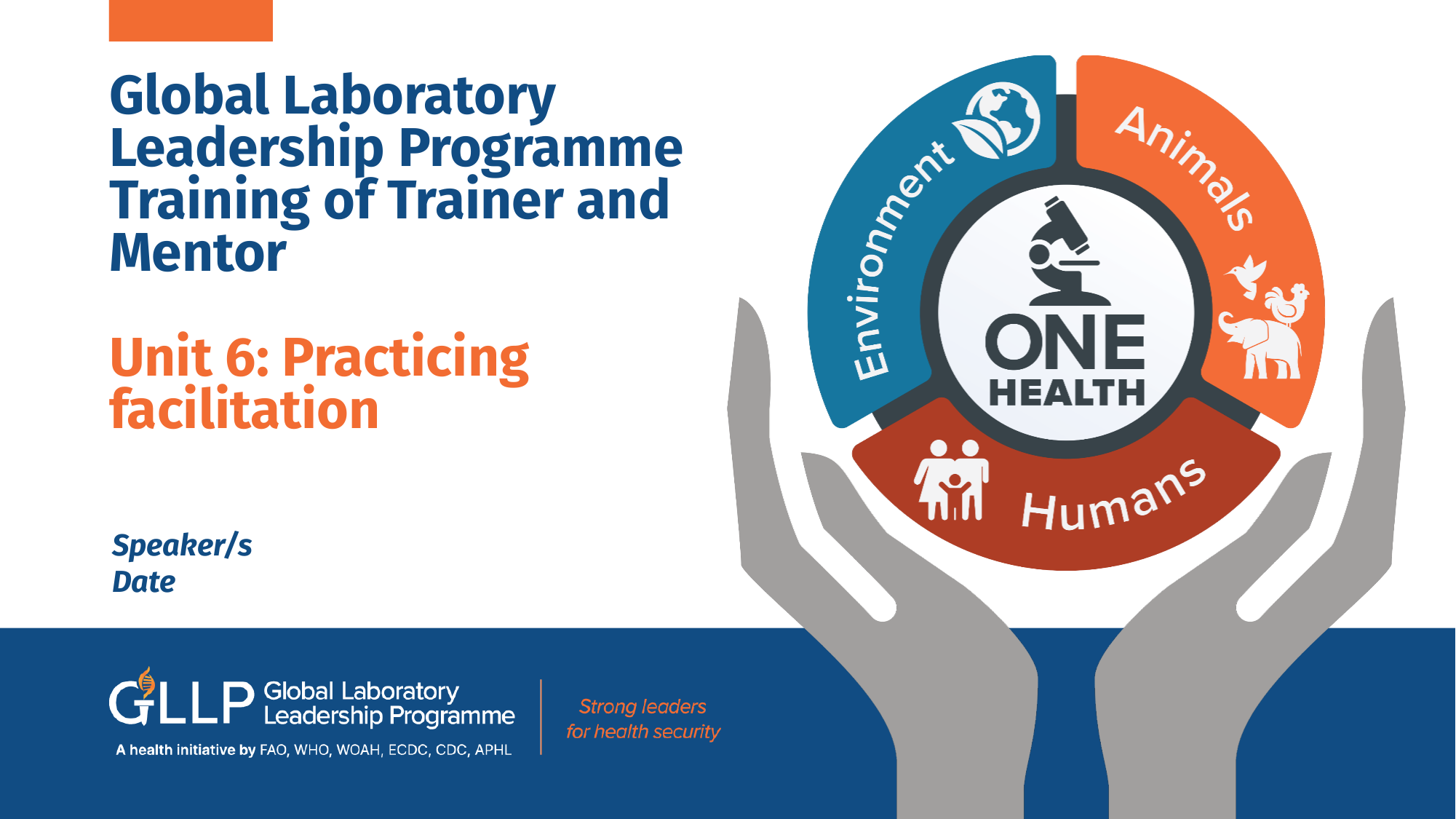

# Global Laboratory  Leadership Programme  Training of Trainer and Mentor Unit 6: Practicing facilitation
Speaker/s
Date